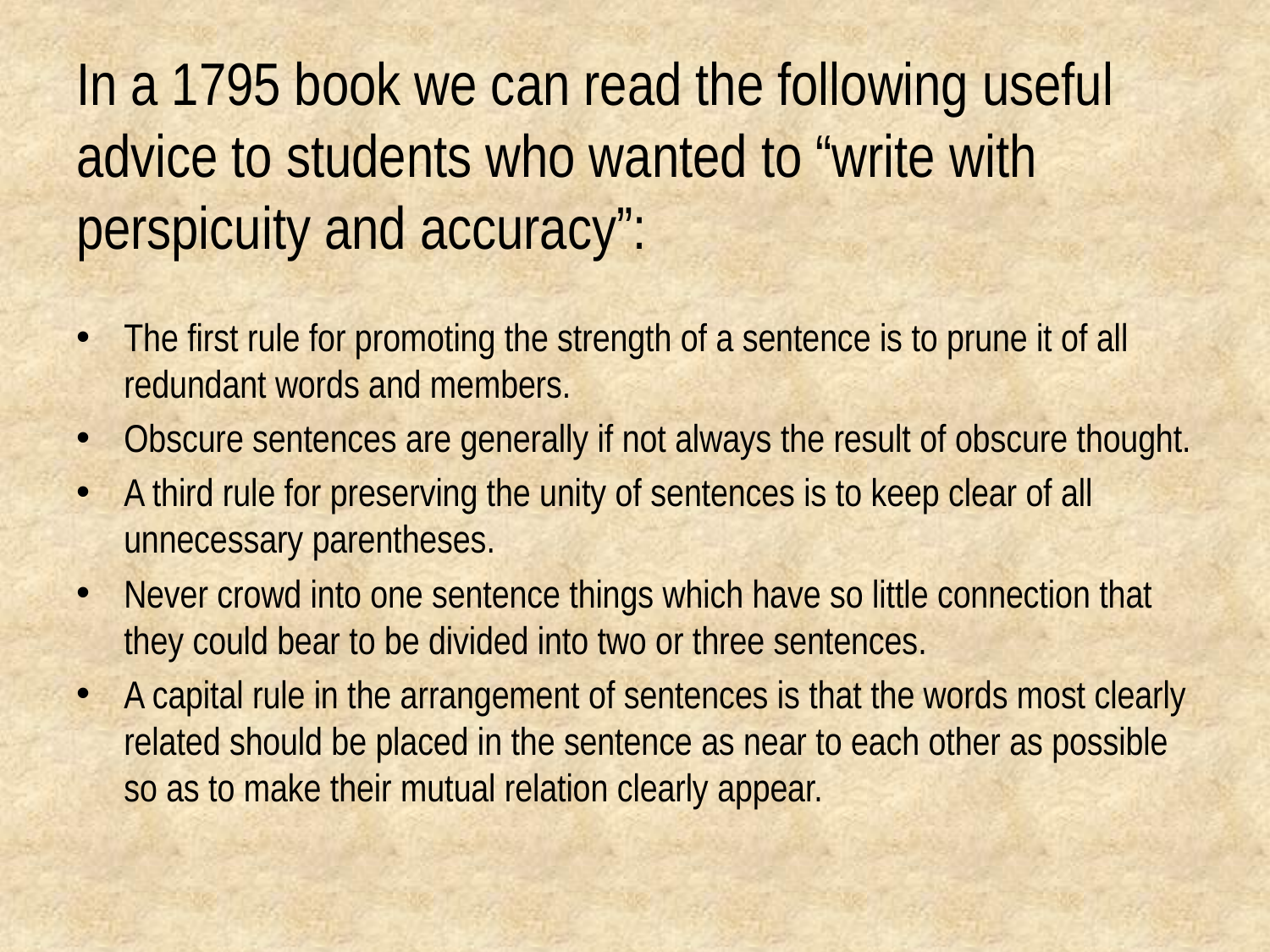

# In a 1795 book we can read the following useful advice to students who wanted to “write with perspicuity and accuracy”:
The first rule for promoting the strength of a sentence is to prune it of all redundant words and members.
Obscure sentences are generally if not always the result of obscure thought.
A third rule for preserving the unity of sentences is to keep clear of all unnecessary parentheses.
Never crowd into one sentence things which have so little connection that they could bear to be divided into two or three sentences.
A capital rule in the arrangement of sentences is that the words most clearly related should be placed in the sentence as near to each other as possible so as to make their mutual relation clearly appear.